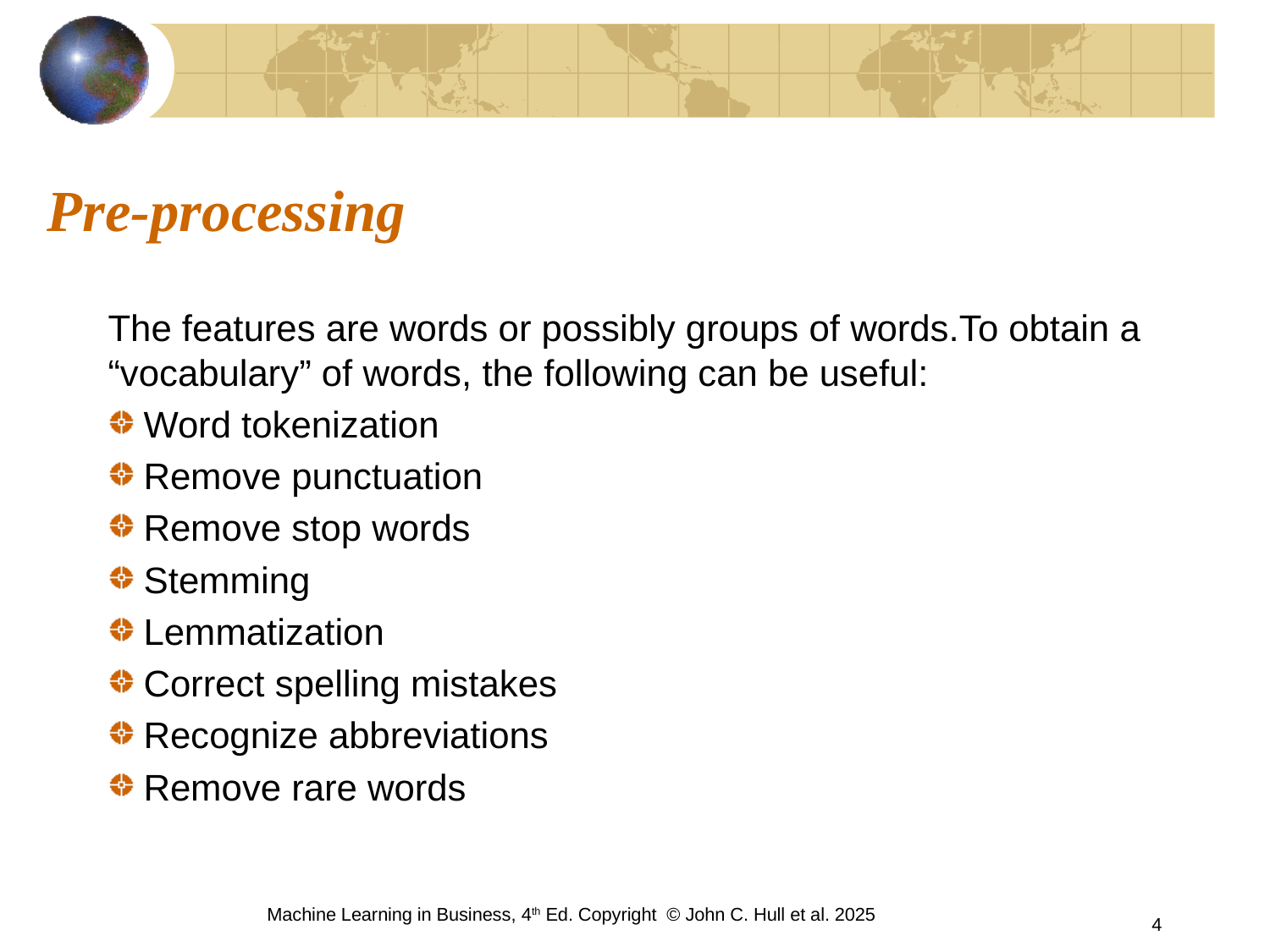

# Pre-processing
The features are words or possibly groups of words.To obtain a “vocabulary” of words, the following can be useful:
Word tokenization
Remove punctuation
Remove stop words
Stemming
Lemmatization
Correct spelling mistakes
Recognize abbreviations
Remove rare words
Machine Learning in Business, 4th Ed. Copyright  © John C. Hull et al. 2025
4